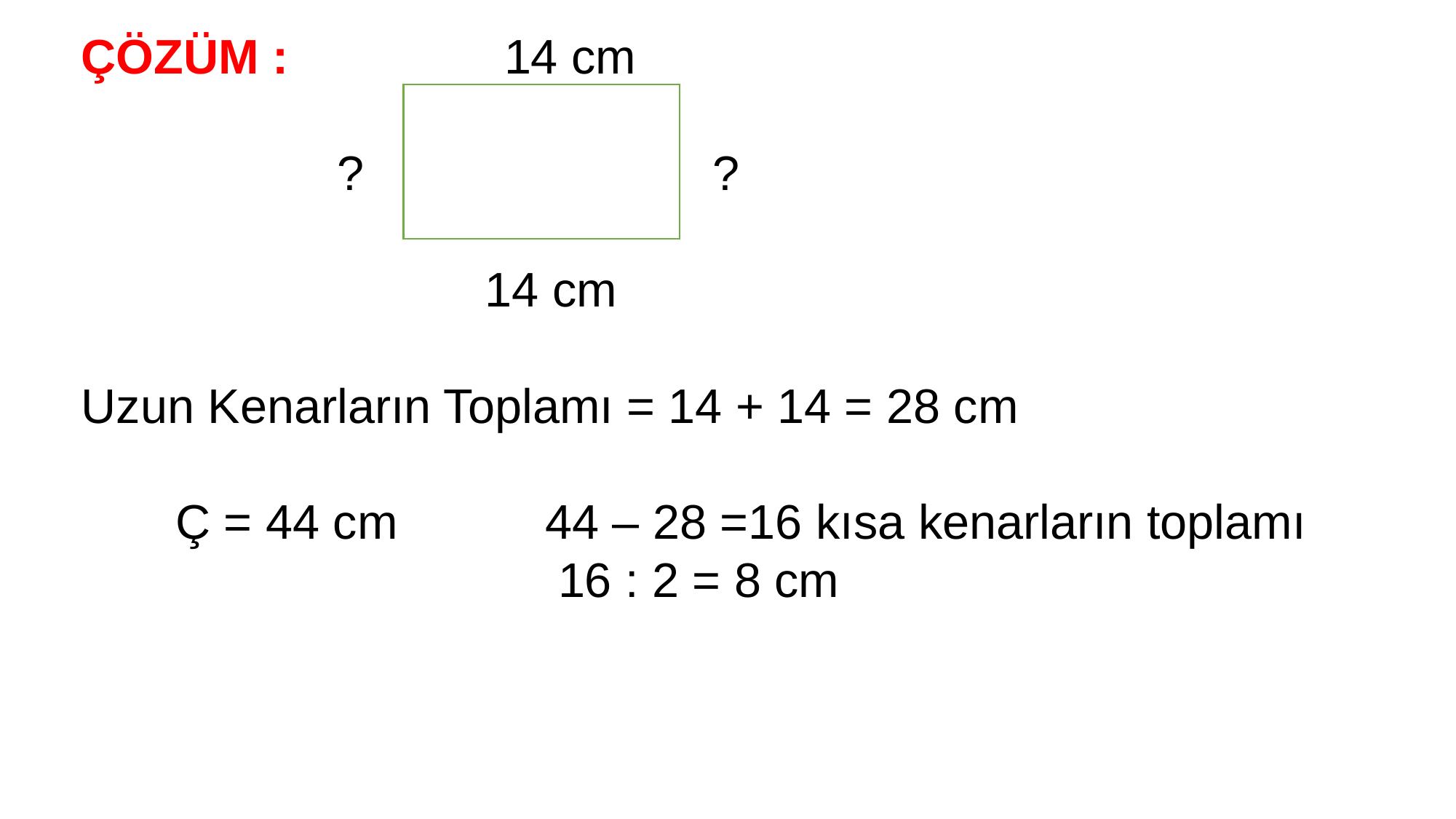

ÇÖZÜM :                14 cm

                   ?                          ?

                              14 cm

Uzun Kenarların Toplamı = 14 + 14 = 28 cm

       Ç = 44 cm           44 – 28 =16 kısa kenarların toplamı
				   16 : 2 = 8 cm